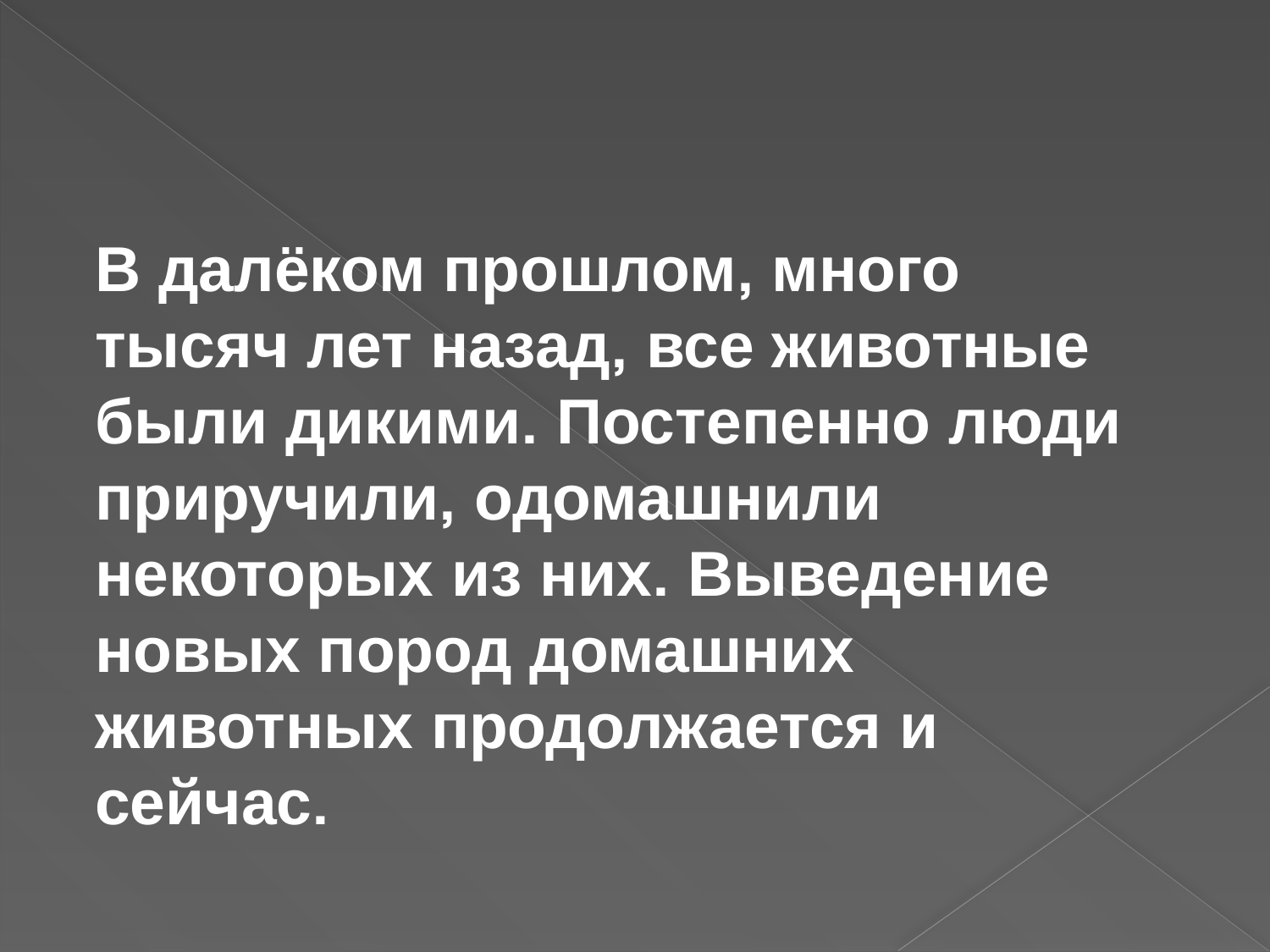

В далёком прошлом, много тысяч лет назад, все животные были дикими. Постепенно люди приручили, одомашнили некоторых из них. Выведение новых пород домашних животных продолжается и сейчас.